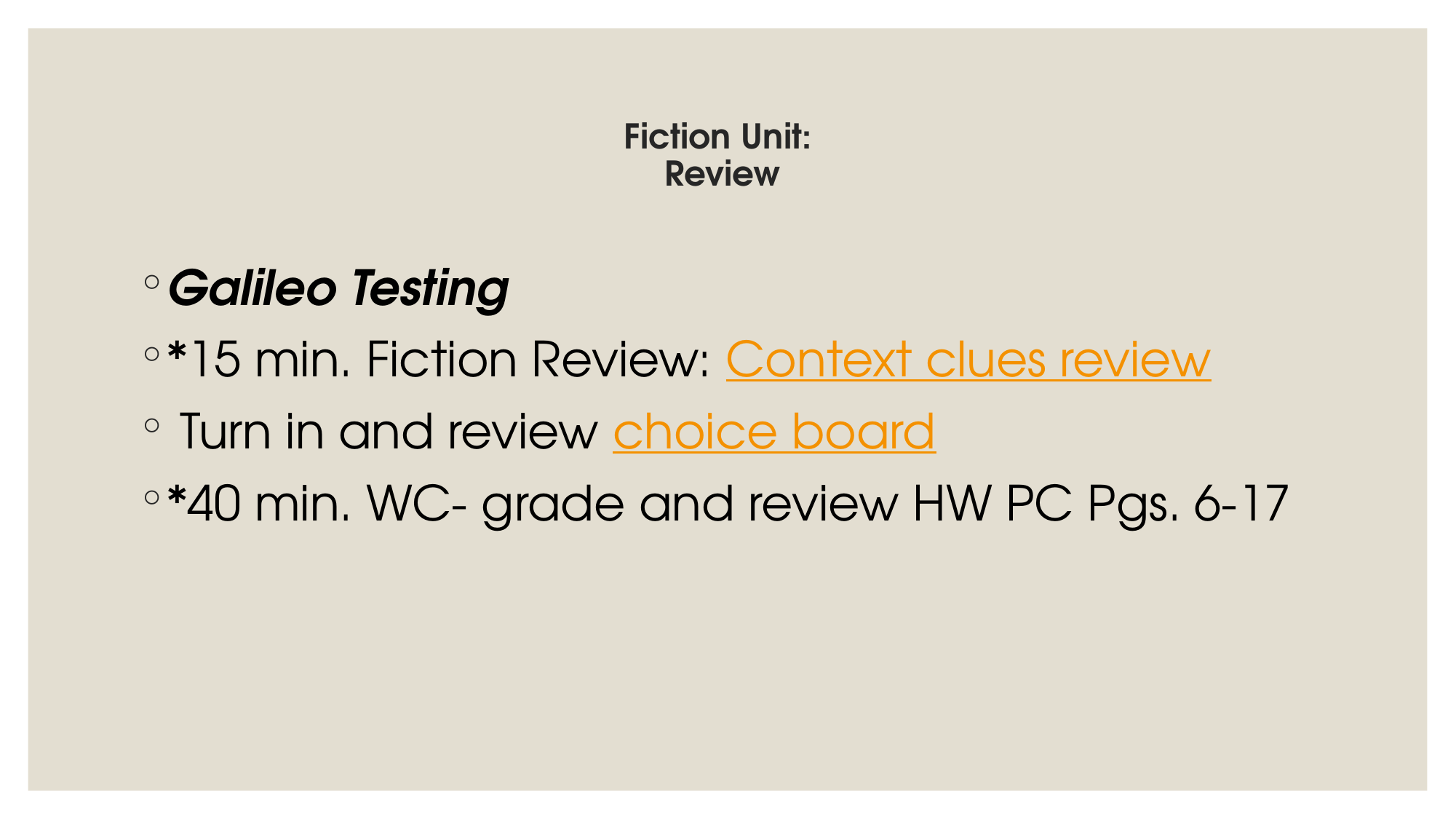

# Fiction Unit:   Review
Galileo Testing
*15 min. Fiction Review: Context clues review
 Turn in and review choice board
*40 min. WC- grade and review HW PC Pgs. 6-17